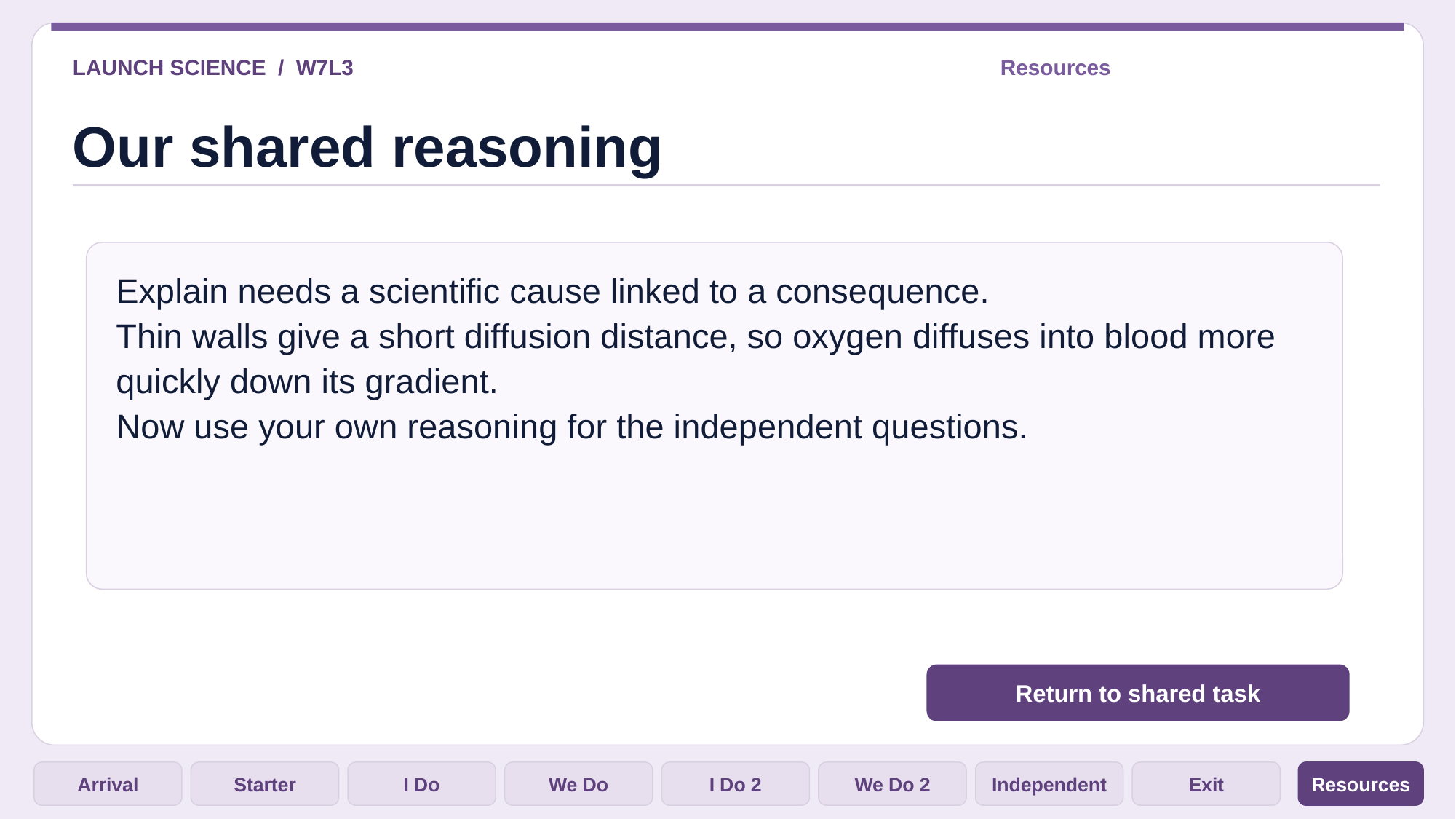

LAUNCH SCIENCE  /  W7L3
Resources
Our shared reasoning

Explain needs a scientific cause linked to a consequence.
Thin walls give a short diffusion distance, so oxygen diffuses into blood more quickly down its gradient.
Now use your own reasoning for the independent questions.
Return to shared task
Arrival
Starter
I Do
We Do
I Do 2
We Do 2
Independent
Exit
Resources